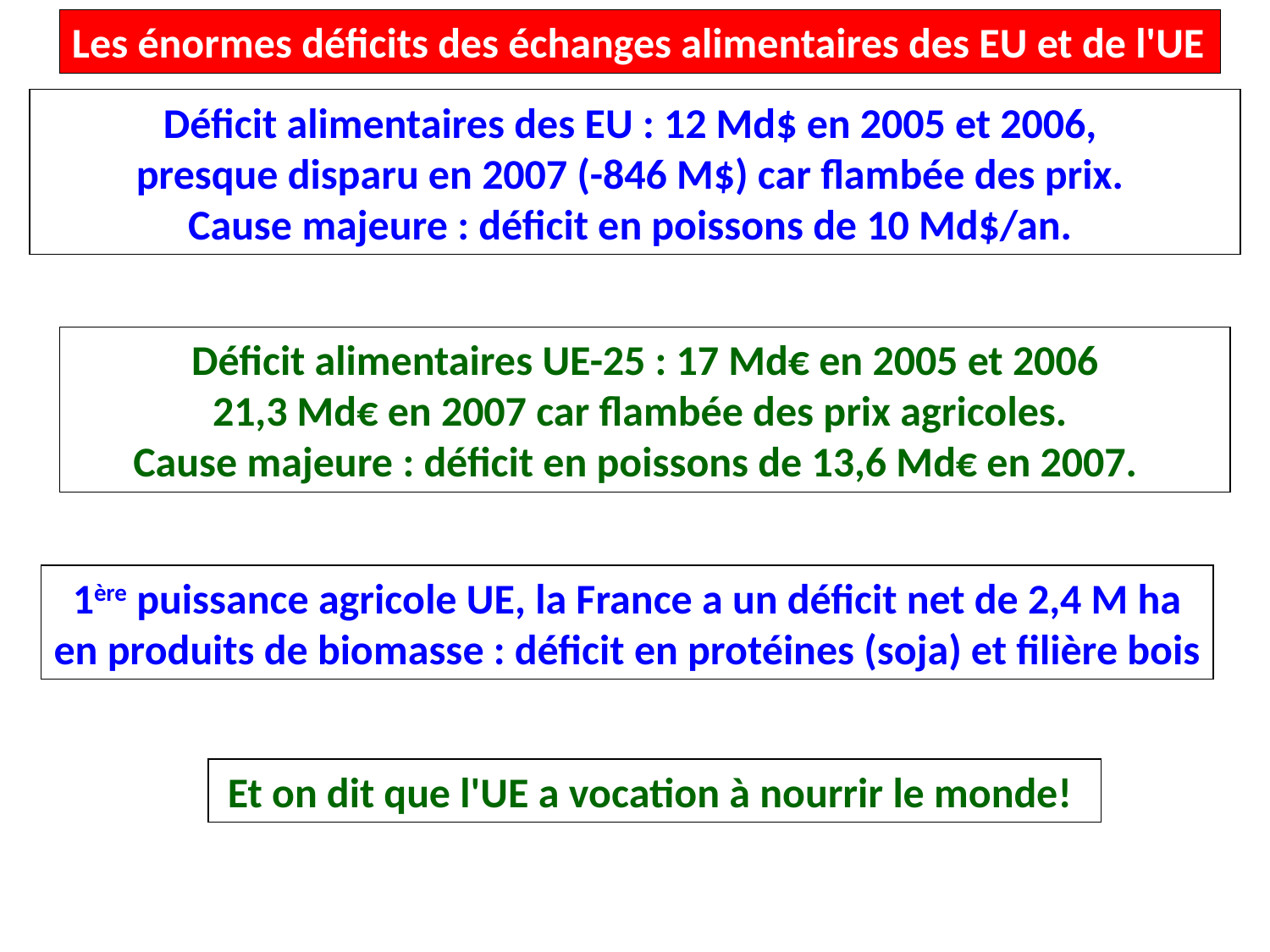

Les énormes déficits des échanges alimentaires des EU et de l'UE
Déficit alimentaires des EU : 12 Md$ en 2005 et 2006,
presque disparu en 2007 (-846 M$) car flambée des prix.
Cause majeure : déficit en poissons de 10 Md$/an.
Déficit alimentaires UE-25 : 17 Md€ en 2005 et 2006
21,3 Md€ en 2007 car flambée des prix agricoles.
Cause majeure : déficit en poissons de 13,6 Md€ en 2007.
1ère puissance agricole UE, la France a un déficit net de 2,4 M ha
en produits de biomasse : déficit en protéines (soja) et filière bois
Et on dit que l'UE a vocation à nourrir le monde!